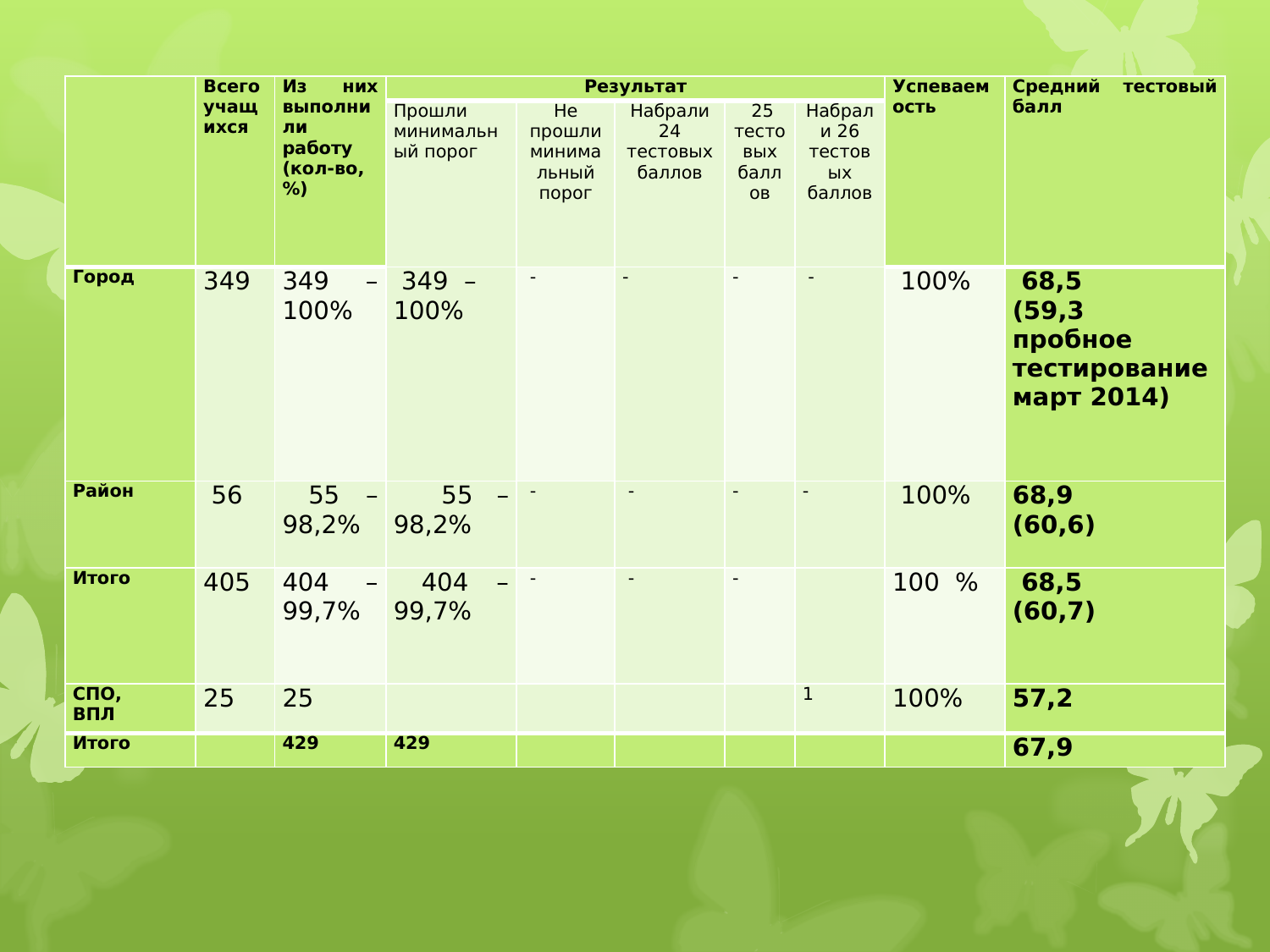

|  | Всего учащихся | Из них выполнили работу (кол-во, %) | Результат |  |  |  |  | Успеваемость | Средний тестовый балл |
| --- | --- | --- | --- | --- | --- | --- | --- | --- | --- |
|  |  |  | Прошли минимальный порог | Не прошли минимальный порог | Набрали 24 тестовых баллов | 25 тестовых баллов | Набрали 26 тестовых баллов |  |  |
| Город | 349 | 349 – 100% | 349 – 100% | - | - | - | - | 100% | 68,5 (59,3 пробное тестирование март 2014) |
| Район | 56 | 55 – 98,2% | 55 – 98,2% | - | - | - | - | 100% | 68,9 (60,6) |
| Итого | 405 | 404 – 99,7% | 404 – 99,7% | - | - | - |  | 100 % | 68,5 (60,7) |
| СПО, ВПЛ | 25 | 25 |  |  |  |  | 1 | 100% | 57,2 |
| Итого |  | 429 | 429 |  |  |  |  |  | 67,9 |
#